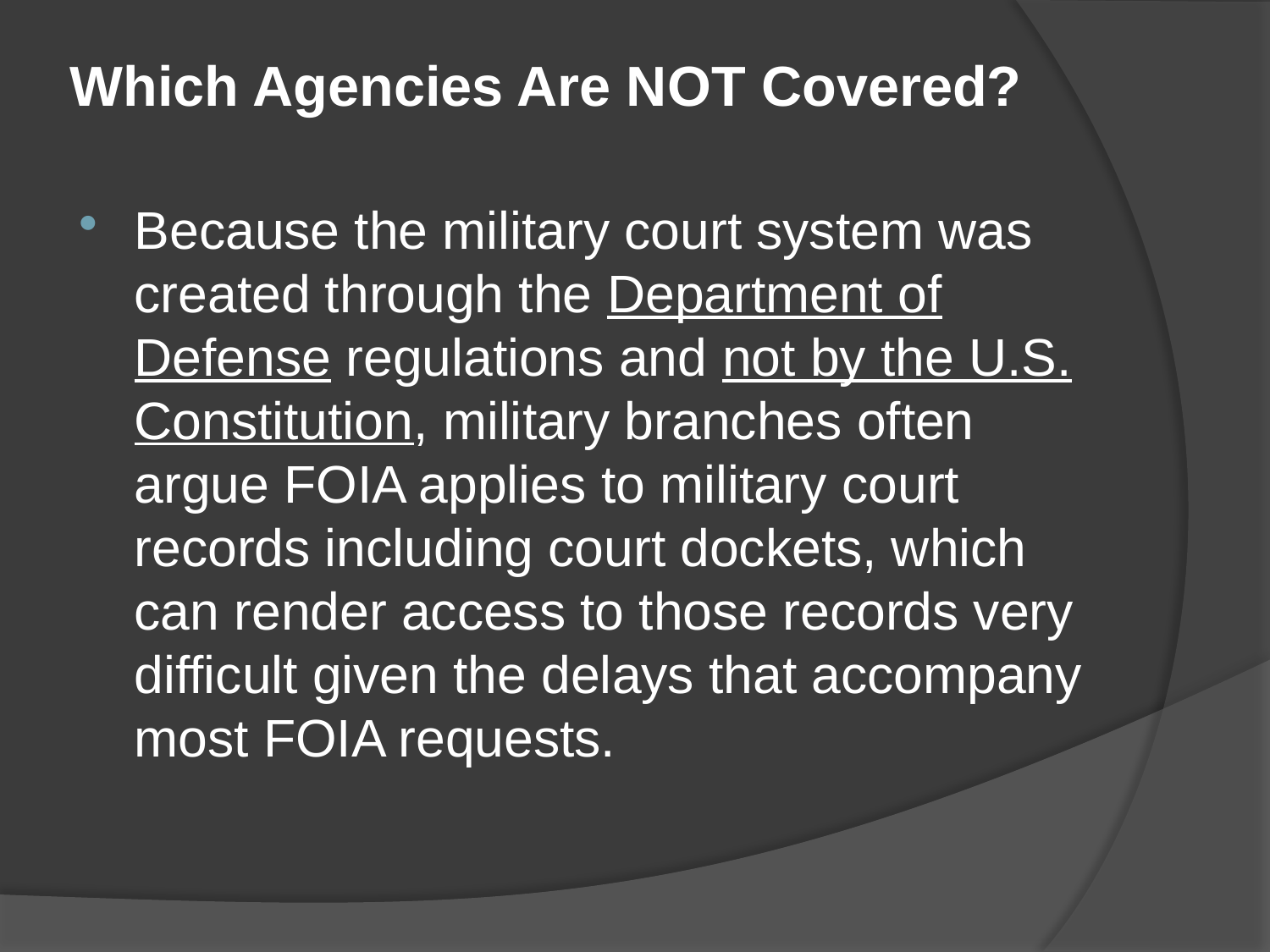

# Which Agencies Are NOT Covered?
Because the military court system was created through the Department of Defense regulations and not by the U.S. Constitution, military branches often argue FOIA applies to military court records including court dockets, which can render access to those records very difficult given the delays that accompany most FOIA requests.